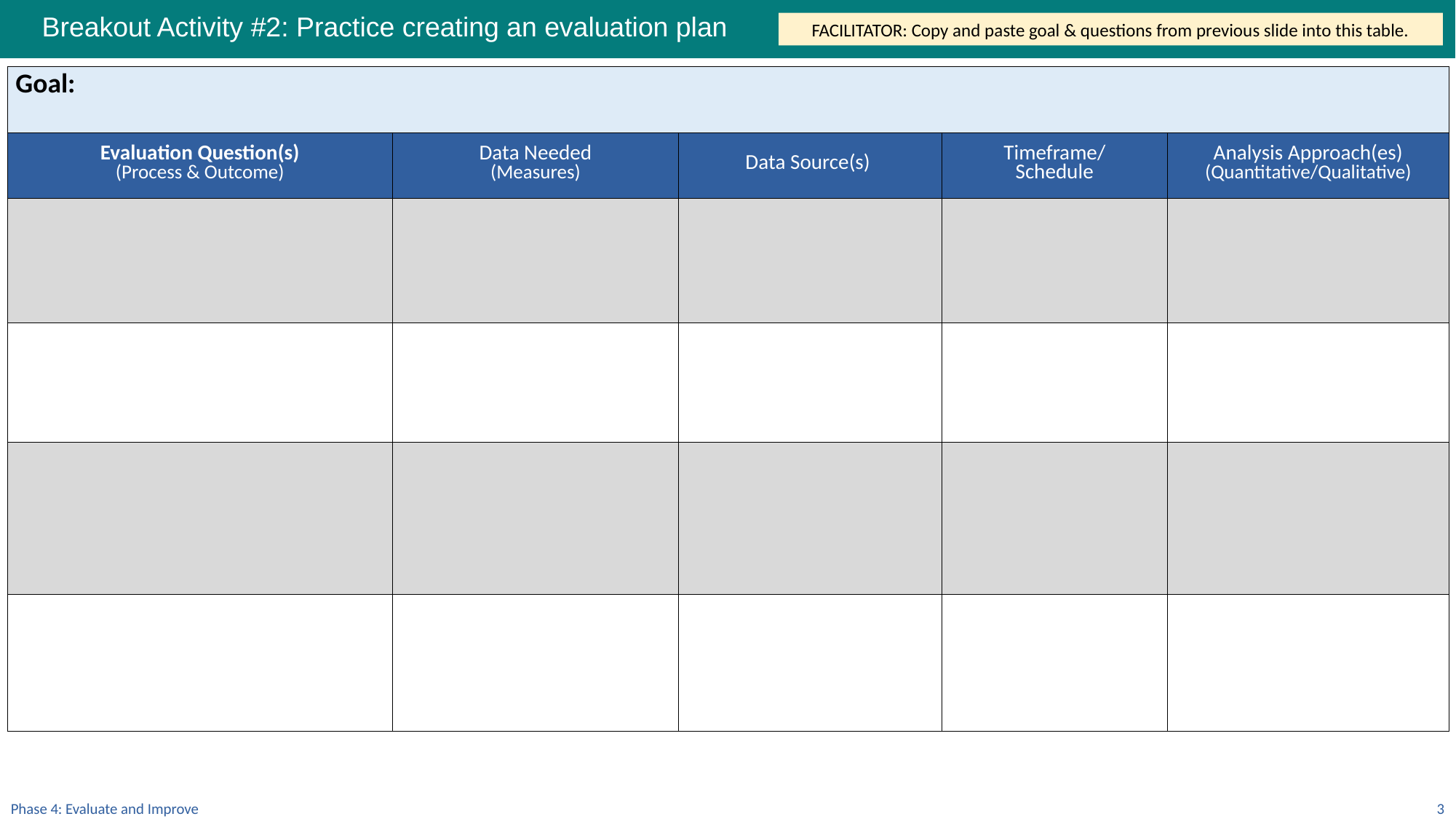

Breakout Activity #2: Practice creating an evaluation plan
FACILITATOR: Copy and paste goal & questions from previous slide into this table.
| Goal: |  |  |  |  |
| --- | --- | --- | --- | --- |
| Evaluation Question(s) (Process & Outcome) | Data Needed​ (Measures)​ | Data Source(s) | Timeframe/ Schedule​ | Analysis Approach(es) (Quantitative/Qualitative) |
|  |  |  |  |  |
|  |  |  |  |  |
|  |  |  |  |  |
|  |  |  |  |  |